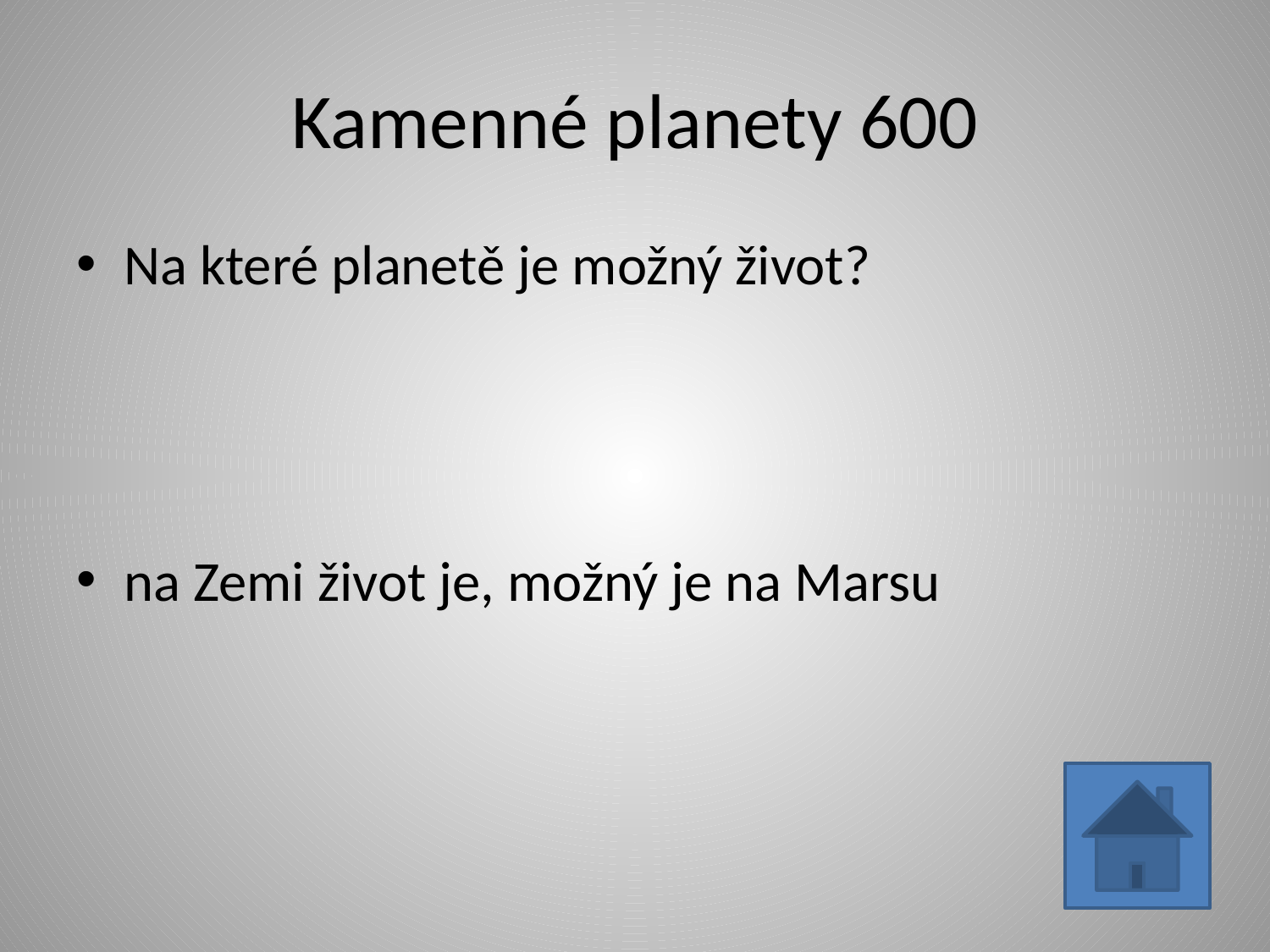

# Kamenné planety 600
Na které planetě je možný život?

na Zemi život je, možný je na Marsu